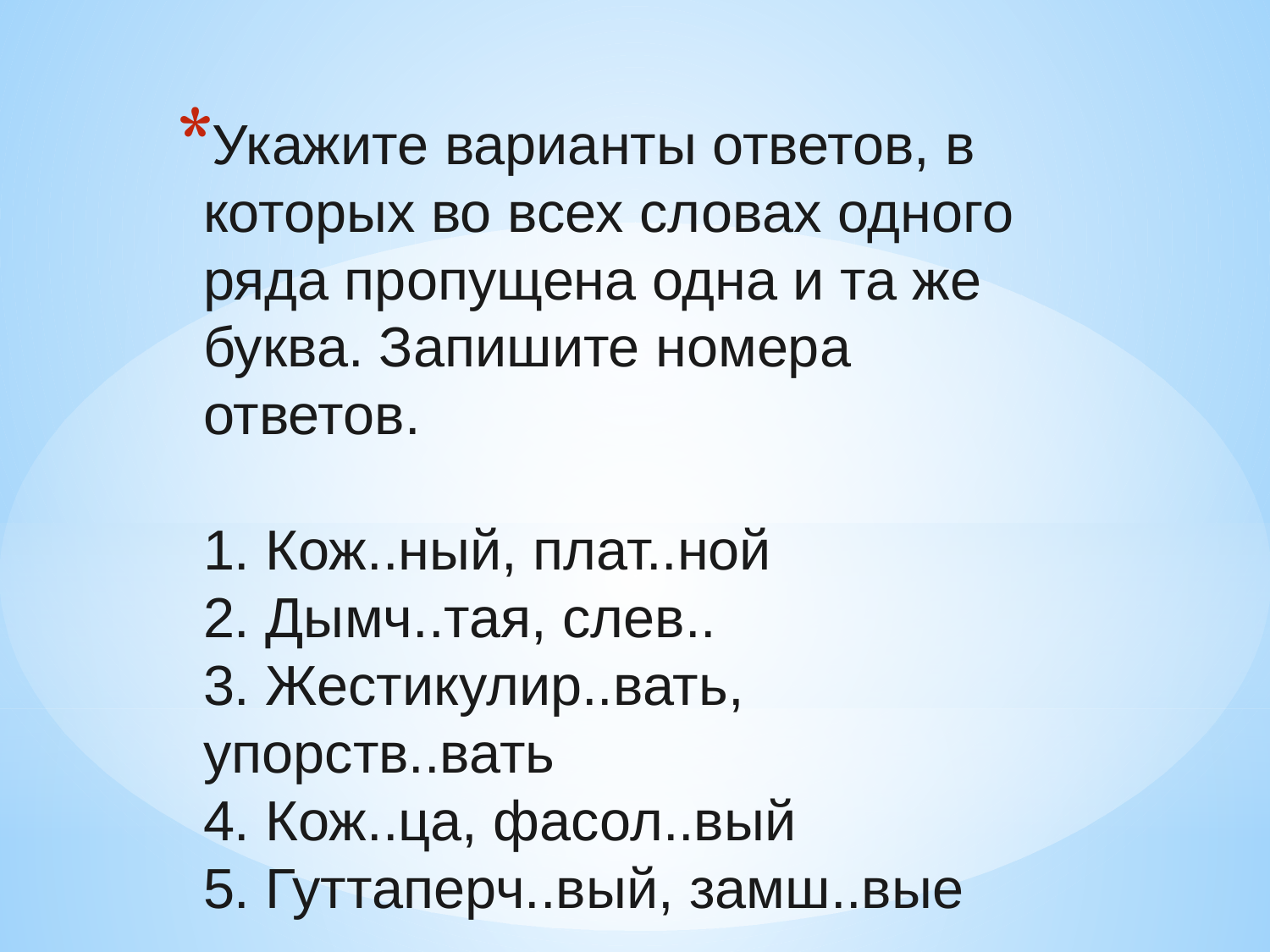

Укажите варианты ответов, в которых во всех словах одного ряда пропущена одна и та же буква. Запишите номера ответов. 
1. Кож..ный, плат..ной 
2. Дымч..тая, слев.. 
3. Жестикулир..вать, упорств..вать 
4. Кож..ца, фасол..вый 
5. Гуттаперч..вый, замш..вые
#